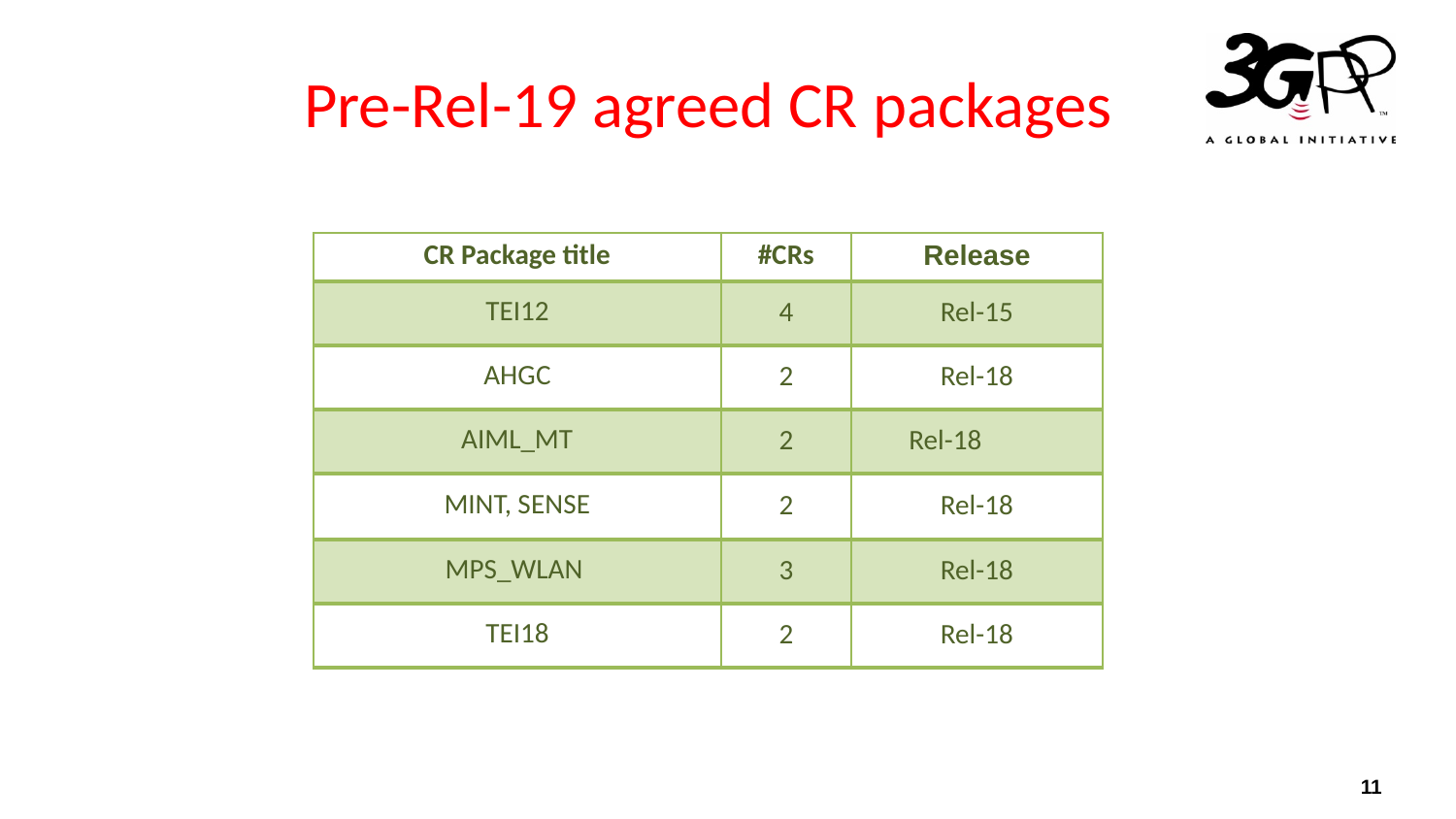

# Pre-Rel-19 agreed CR packages
| CR Package title | #CRs | Release |
| --- | --- | --- |
| TEI12 | 4 | Rel-15 |
| AHGC | 2 | Rel-18 |
| AIML\_MT | 2 | Rel-18 |
| MINT, SENSE | 2 | Rel-18 |
| MPS\_WLAN | 3 | Rel-18 |
| TEI18 | 2 | Rel-18 |